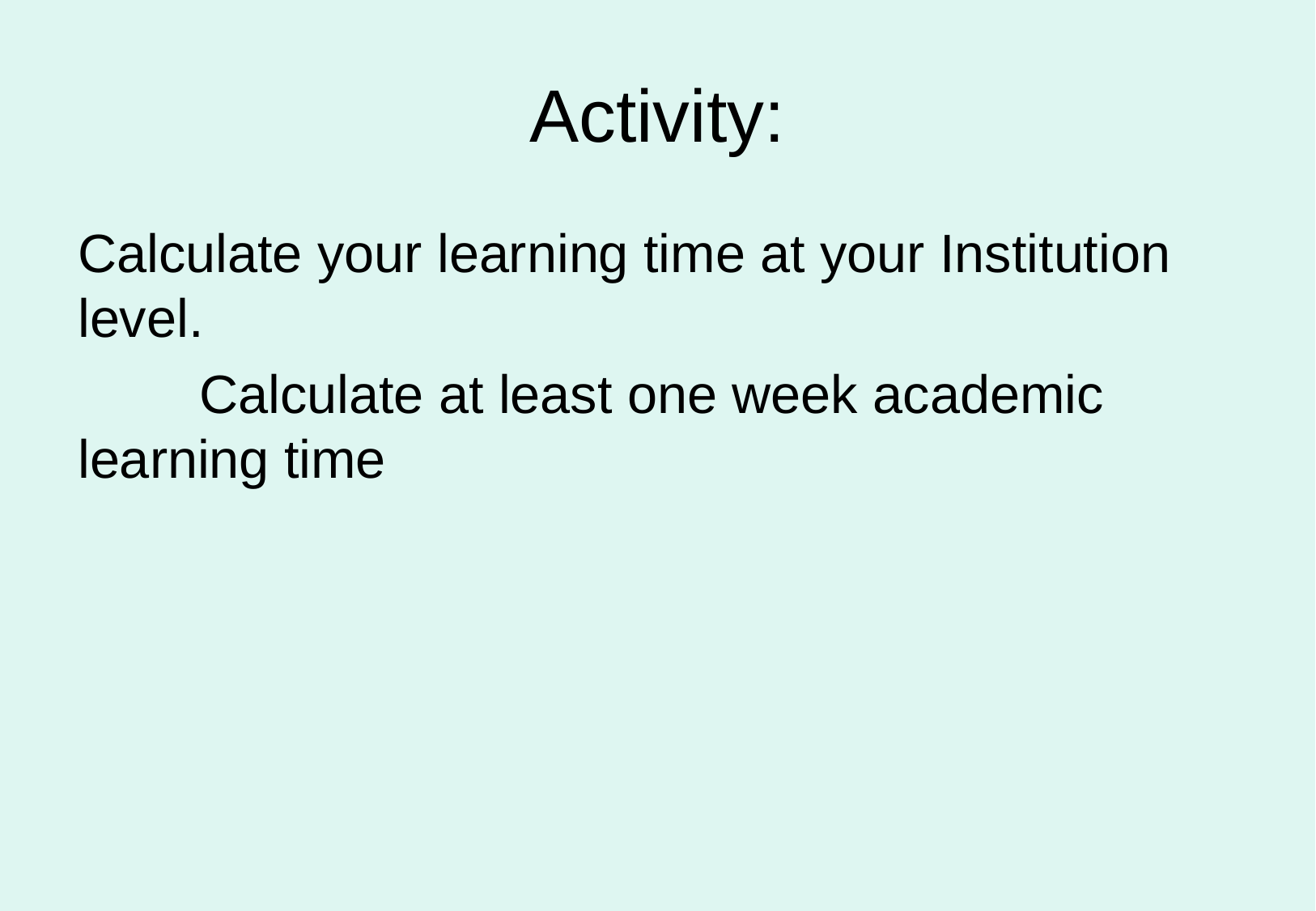

# Activity:
Calculate your learning time at your Institution  level.
	Calculate at least one week academic 	learning time